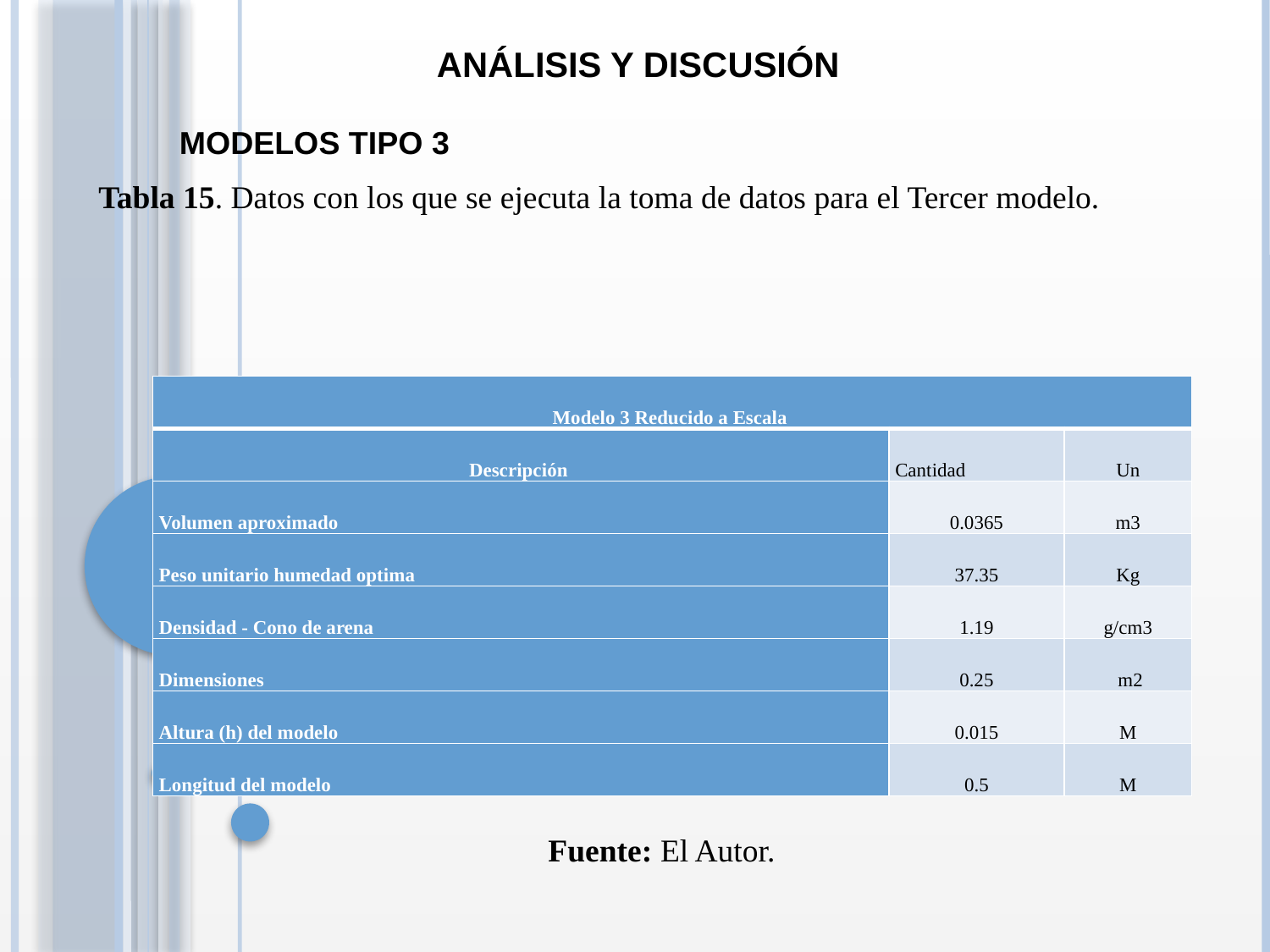

ANÁLISIS Y DISCUSIÓN

 MODELOS TIPO 3
Tabla 15. Datos con los que se ejecuta la toma de datos para el Tercer modelo.
| Modelo 3 Reducido a Escala |  |  |
| --- | --- | --- |
| Descripción | Cantidad | Un |
| Volumen aproximado | 0.0365 | m3 |
| Peso unitario humedad optima | 37.35 | Kg |
| Densidad - Cono de arena | 1.19 | g/cm3 |
| Dimensiones | 0.25 | m2 |
| Altura (h) del modelo | 0.015 | M |
| Longitud del modelo | 0.5 | M |
Fuente: El Autor.